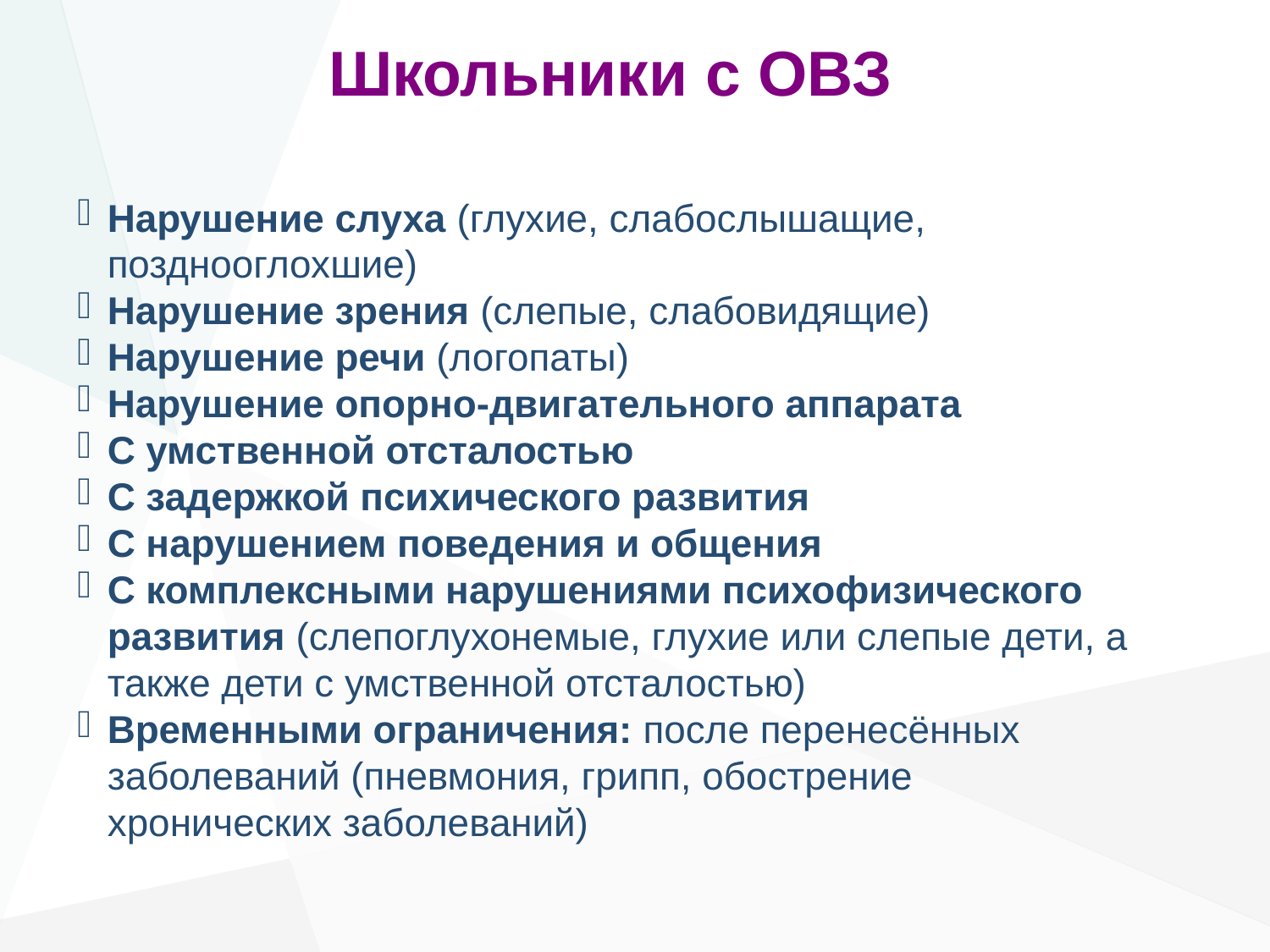

Школьники с ОВЗ

Нарушение слуха (глухие, слабослышащие, позднооглохшие)
Нарушение зрения (слепые, слабовидящие)
Нарушение речи (логопаты)
Нарушение опорно-двигательного аппарата
С умственной отсталостью
С задержкой психического развития
С нарушением поведения и общения
С комплексными нарушениями психофизического развития (слепоглухонемые, глухие или слепые дети, а также дети с умственной отсталостью)
Временными ограничения: после перенесённых заболеваний (пневмония, грипп, обострение                хронических заболеваний)